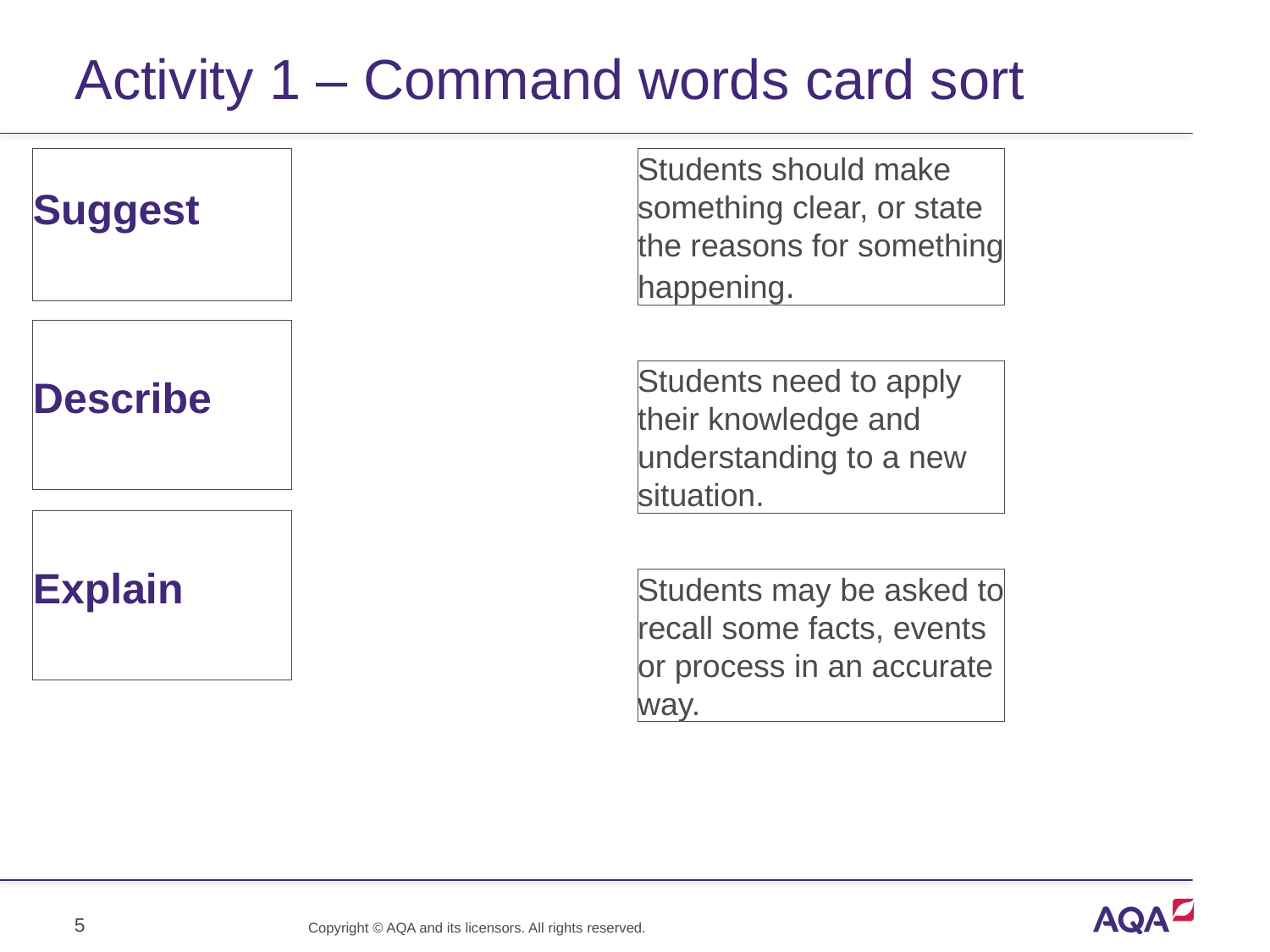

# Activity 1 – Command words card sort

Suggest

Students should make something clear, or state the reasons for something happening.

Describe

Students need to apply their knowledge and understanding to a new situation.

Explain

Students may be asked to recall some facts, events or process in an accurate way.
5
Copyright © AQA and its licensors. All rights reserved.